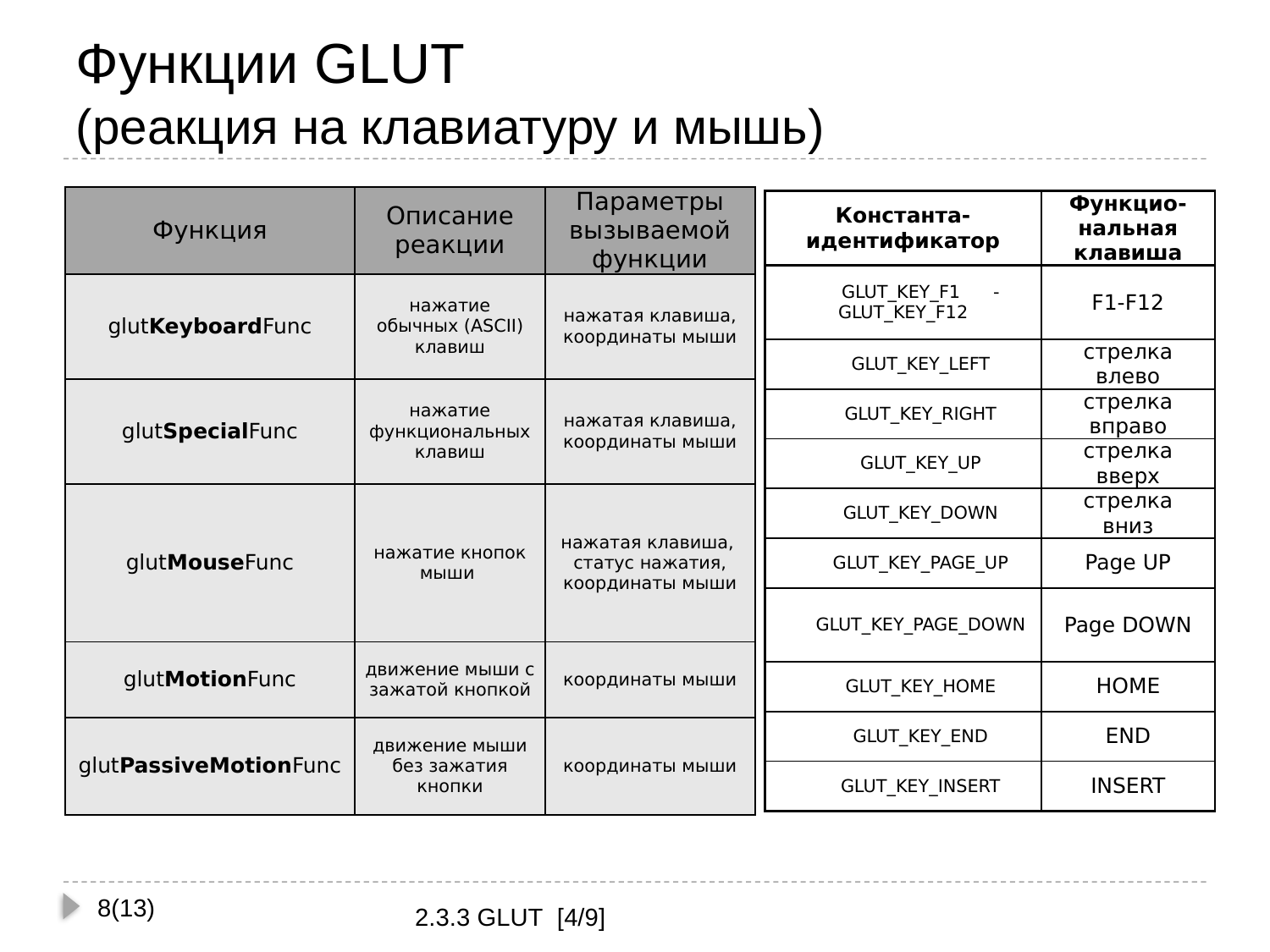

# Функции GLUT (реакция на клавиатуру и мышь)
| Функция | Описание реакции | Параметры вызываемой функции |
| --- | --- | --- |
| glutKeyboardFunc | нажатие обычных (ASCII) клавиш | нажатая клавиша, координаты мыши |
| glutSpecialFunc | нажатие функциональных клавиш | нажатая клавиша, координаты мыши |
| glutMouseFunc | нажатие кнопок мыши | нажатая клавиша, статус нажатия, координаты мыши |
| glutMotionFunc | движение мыши с зажатой кнопкой | координаты мыши |
| glutPassiveMotionFunc | движение мыши без зажатия кнопки | координаты мыши |
| Константа-идентификатор | Функцио-нальная клавиша |
| --- | --- |
| GLUT\_KEY\_F1 - GLUT\_KEY\_F12 | F1-F12 |
| GLUT\_KEY\_LEFT | стрелка влево |
| GLUT\_KEY\_RIGHT | стрелка вправо |
| GLUT\_KEY\_UP | стрелка вверх |
| GLUT\_KEY\_DOWN | стрелка вниз |
| GLUT\_KEY\_PAGE\_UP | Page UP |
| GLUT\_KEY\_PAGE\_DOWN | Page DOWN |
| GLUT\_KEY\_HOME | HOME |
| GLUT\_KEY\_END | END |
| GLUT\_KEY\_INSERT | INSERT |
8(13)
2.3.3 GLUT  [4/9]